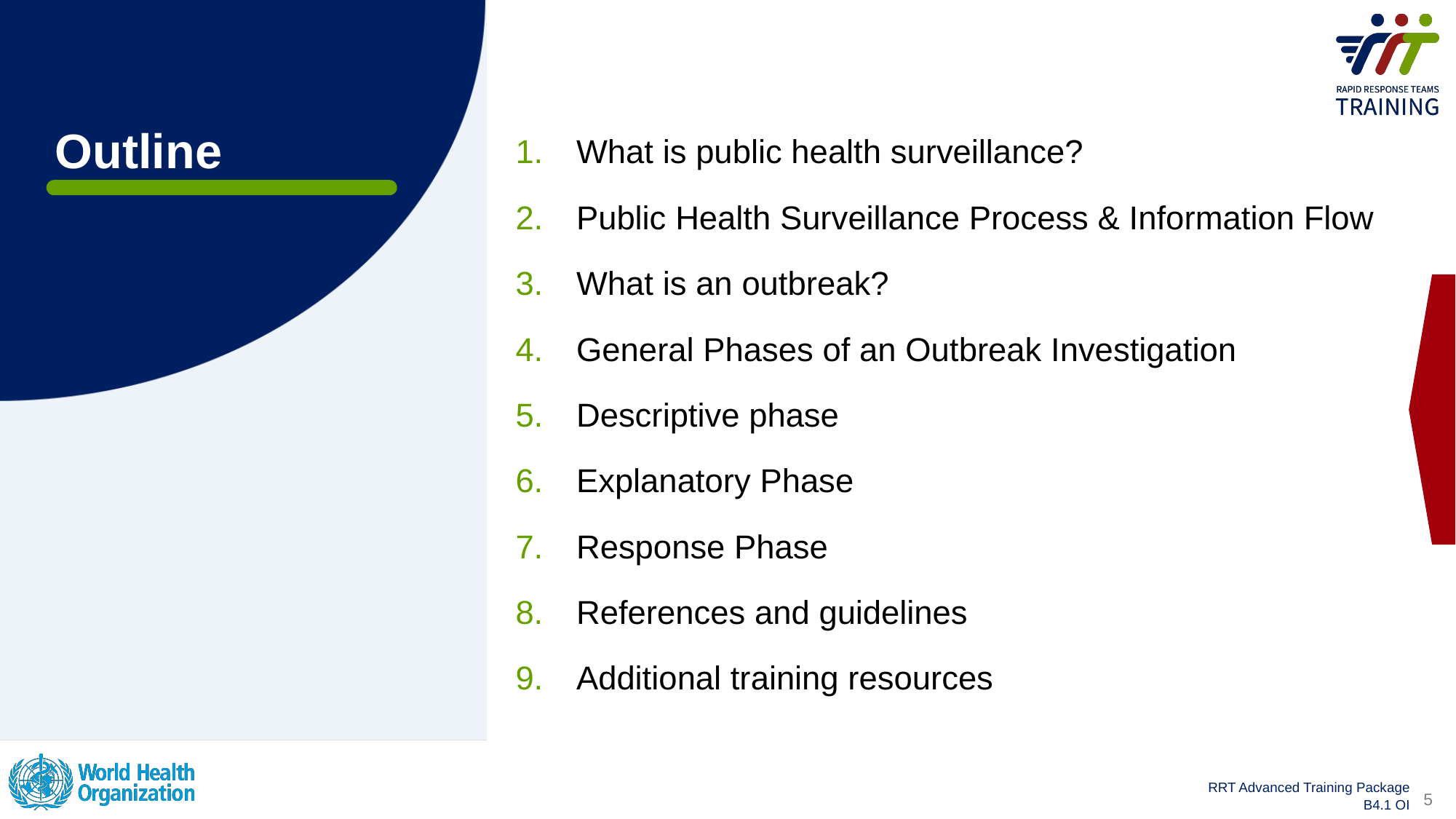

Outline
What is public health surveillance?

Public Health Surveillance Process & Information Flow

What is an outbreak?

General Phases of an Outbreak Investigation

Descriptive phase

Explanatory Phase

Response Phase

References and guidelines

Additional training resources